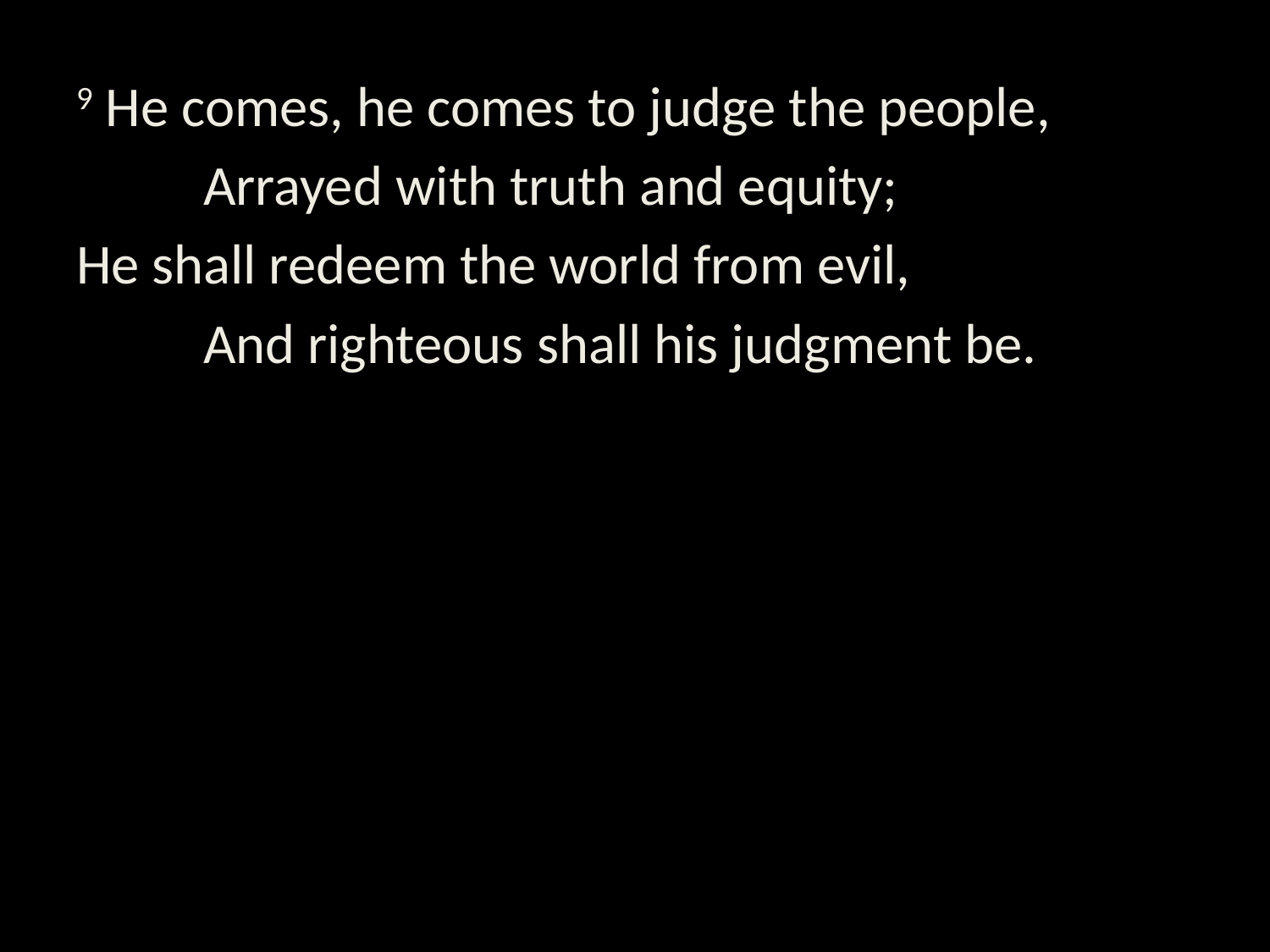

9 He comes, he comes to judge the people,
	Arrayed with truth and equity;
He shall redeem the world from evil,
	And righteous shall his judgment be.